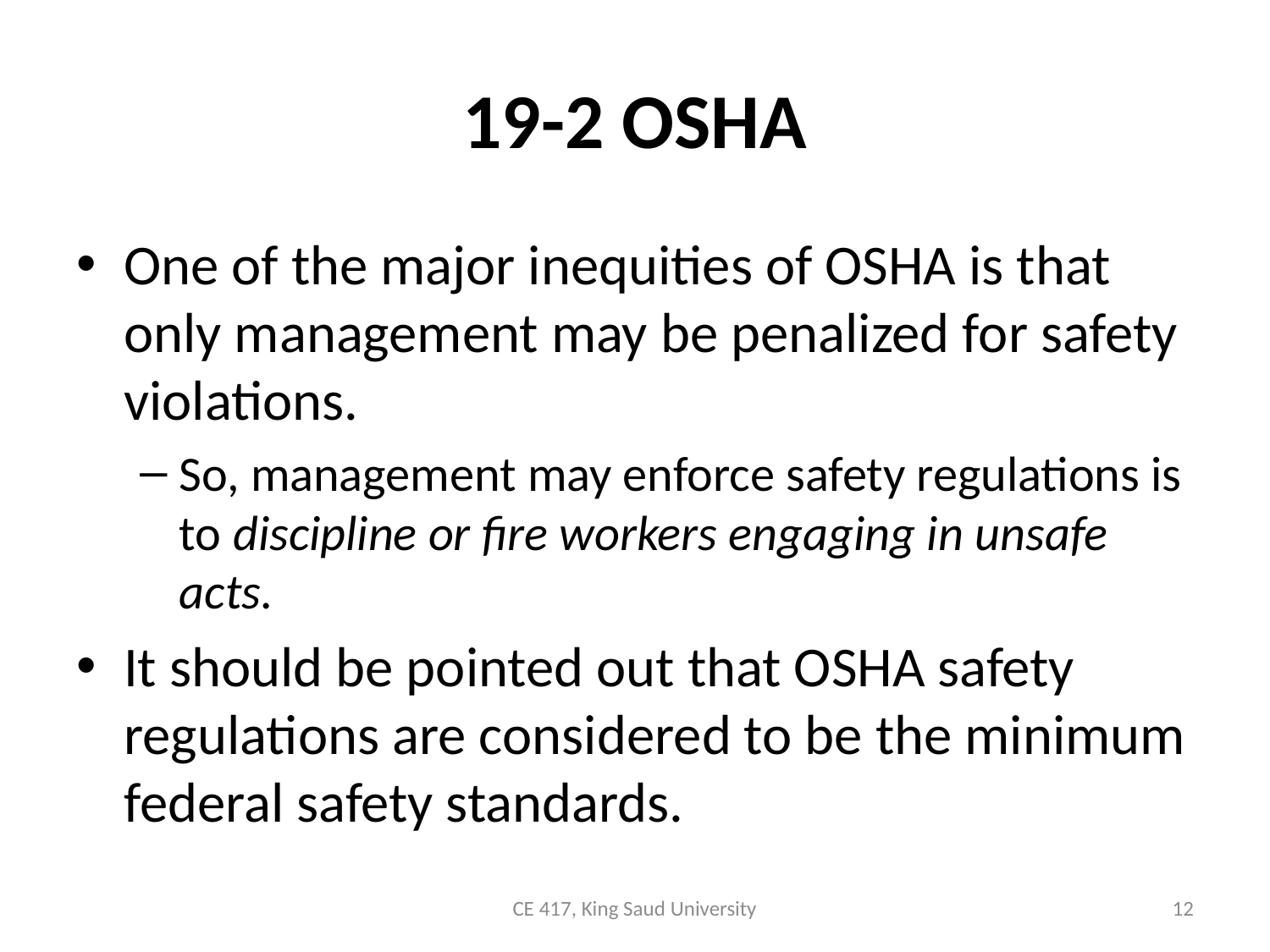

# 19-2 OSHA
One of the major inequities of OSHA is that only management may be penalized for safety violations.
So, management may enforce safety regulations is to discipline or fire workers engaging in unsafe acts.
It should be pointed out that OSHA safety regulations are considered to be the minimum federal safety standards.
CE 417, King Saud University
12